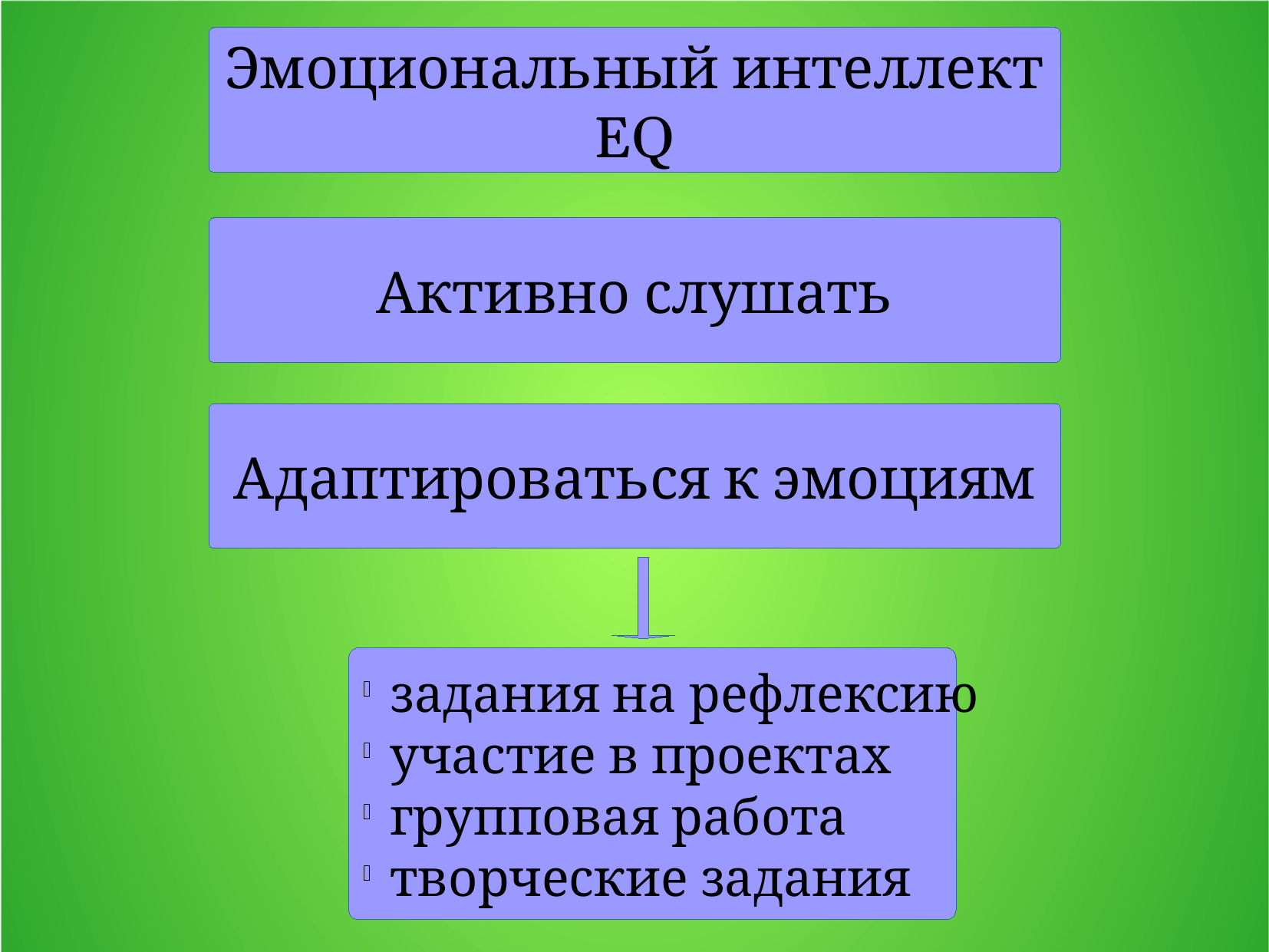

Эмоциональный интеллект
EQ
Активно слушать
Адаптироваться к эмоциям

задания на рефлексию
участие в проектах
групповая работа
творческие задания